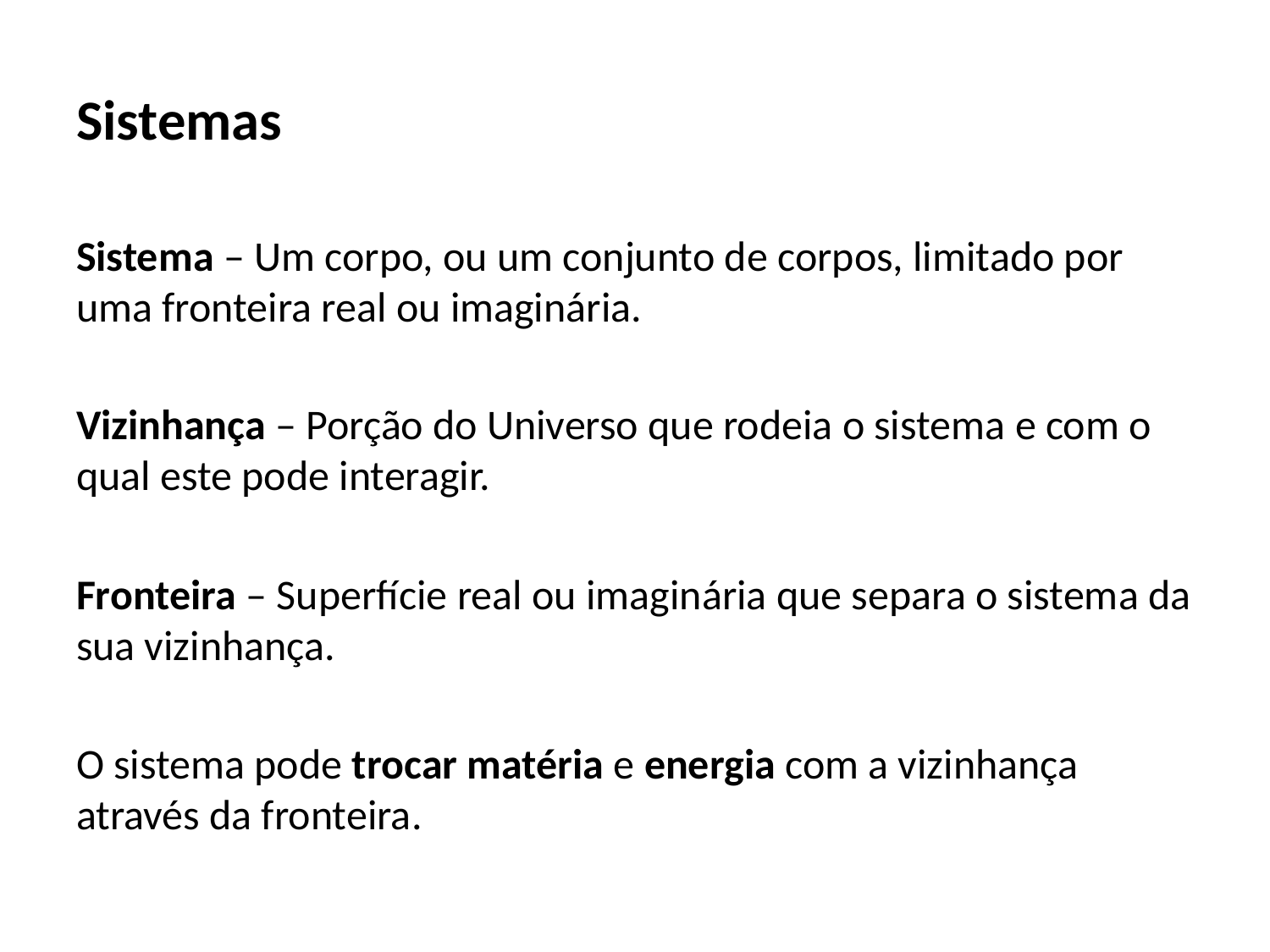

# Sistemas
Sistema – Um corpo, ou um conjunto de corpos, limitado por uma fronteira real ou imaginária.

Vizinhança – Porção do Universo que rodeia o sistema e com o qual este pode interagir.

Fronteira – Superfície real ou imaginária que separa o sistema da sua vizinhança.

O sistema pode trocar matéria e energia com a vizinhança através da fronteira.